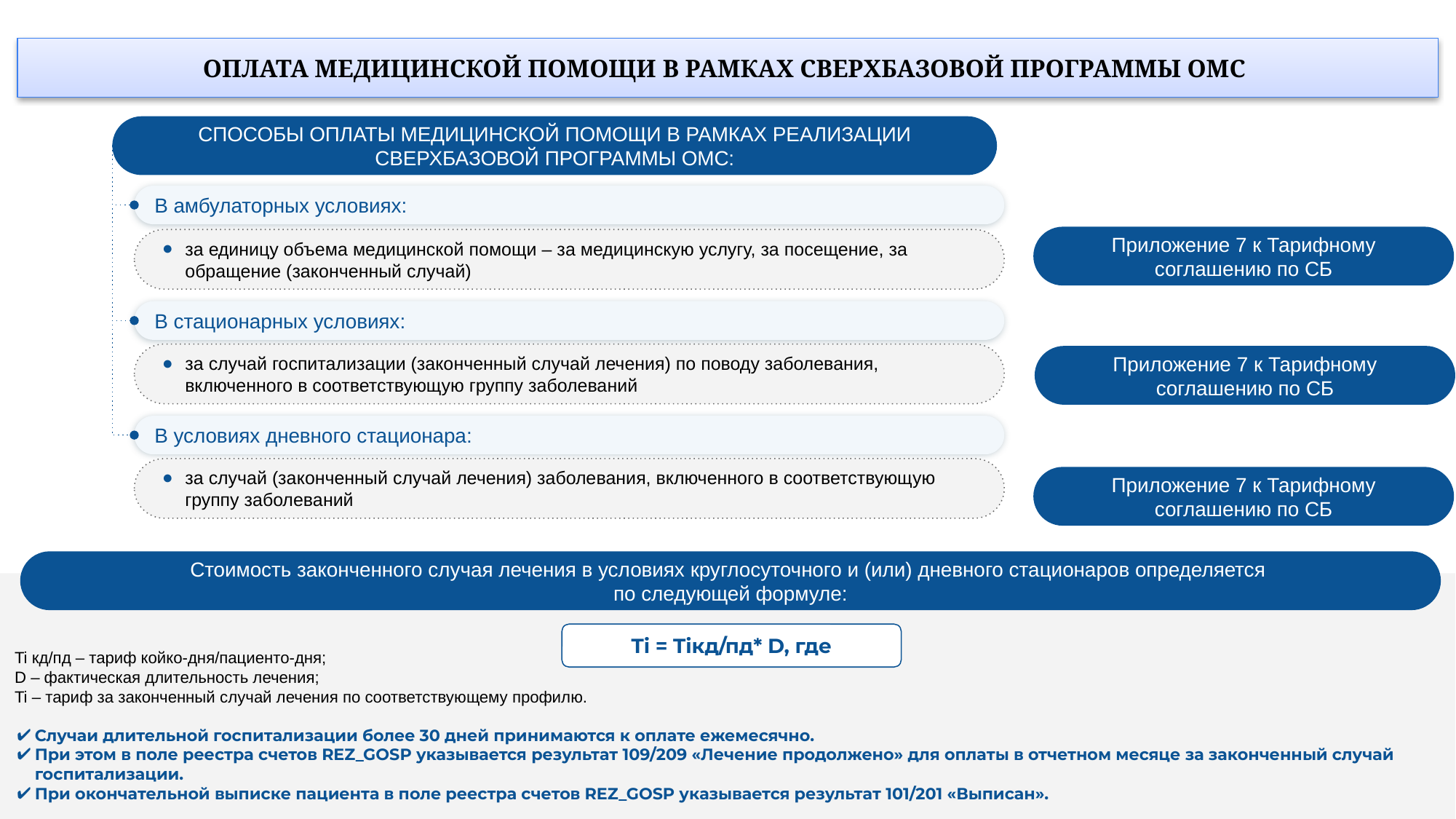

ОПЛАТА МЕДИЦИНСКОЙ ПОМОЩИ В РАМКАХ СВЕРХБАЗОВОЙ ПРОГРАММЫ ОМС
СПОСОБЫ ОПЛАТЫ МЕДИЦИНСКОЙ ПОМОЩИ В РАМКАХ РЕАЛИЗАЦИИ СВЕРХБАЗОВОЙ ПРОГРАММЫ ОМС:
В амбулаторных условиях:
Приложение 7 к Тарифному соглашению по СБ
за единицу объема медицинской помощи – за медицинскую услугу, за посещение, за обращение (законченный случай)
В стационарных условиях:
за случай госпитализации (законченный случай лечения) по поводу заболевания, включенного в соответствующую группу заболеваний
Приложение 7 к Тарифному соглашению по СБ
В условиях дневного стационара:
за случай (законченный случай лечения) заболевания, включенного в соответствующую группу заболеваний
Приложение 7 к Тарифному соглашению по СБ
Стоимость законченного случая лечения в условиях круглосуточного и (или) дневного стационаров определяется
по следующей формуле:
Ti кд/пд – тариф койко-дня/пациенто-дня;
D – фактическая длительность лечения;
Ti – тариф за законченный случай лечения по соответствующему профилю.

Случаи длительной госпитализации более 30 дней принимаются к оплате ежемесячно.
При этом в поле реестра счетов REZ_GOSP указывается результат 109/209 «Лечение продолжено» для оплаты в отчетном месяце за законченный случай госпитализации.
При окончательной выписке пациента в поле реестра счетов REZ_GOSP указывается результат 101/201 «Выписан».
Ti = Tiкд/пд* D, где
15